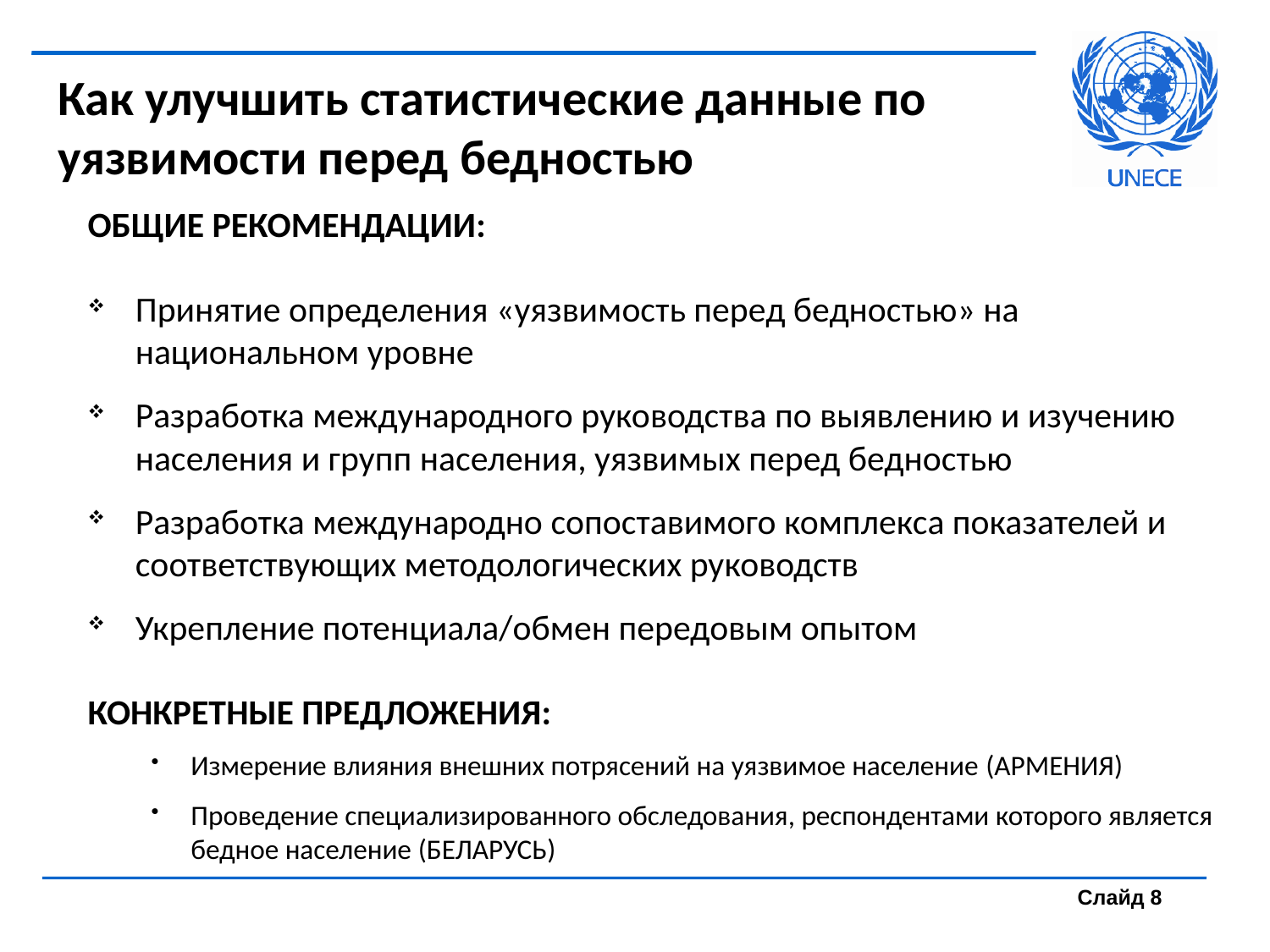

# Как улучшить статистические данные по уязвимости перед бедностью
ОБЩИЕ РЕКОМЕНДАЦИИ:
Принятие определения «уязвимость перед бедностью» на национальном уровне
Разработка международного руководства по выявлению и изучению населения и групп населения, уязвимых перед бедностью
Разработка международно сопоставимого комплекса показателей и соответствующих методологических руководств
Укрепление потенциала/обмен передовым опытом
КОНКРЕТНЫЕ ПРЕДЛОЖЕНИЯ:
Измерение влияния внешних потрясений на уязвимое население (АРМЕНИЯ)
Проведение специализированного обследования, респондентами которого является бедное население (БЕЛАРУСЬ)